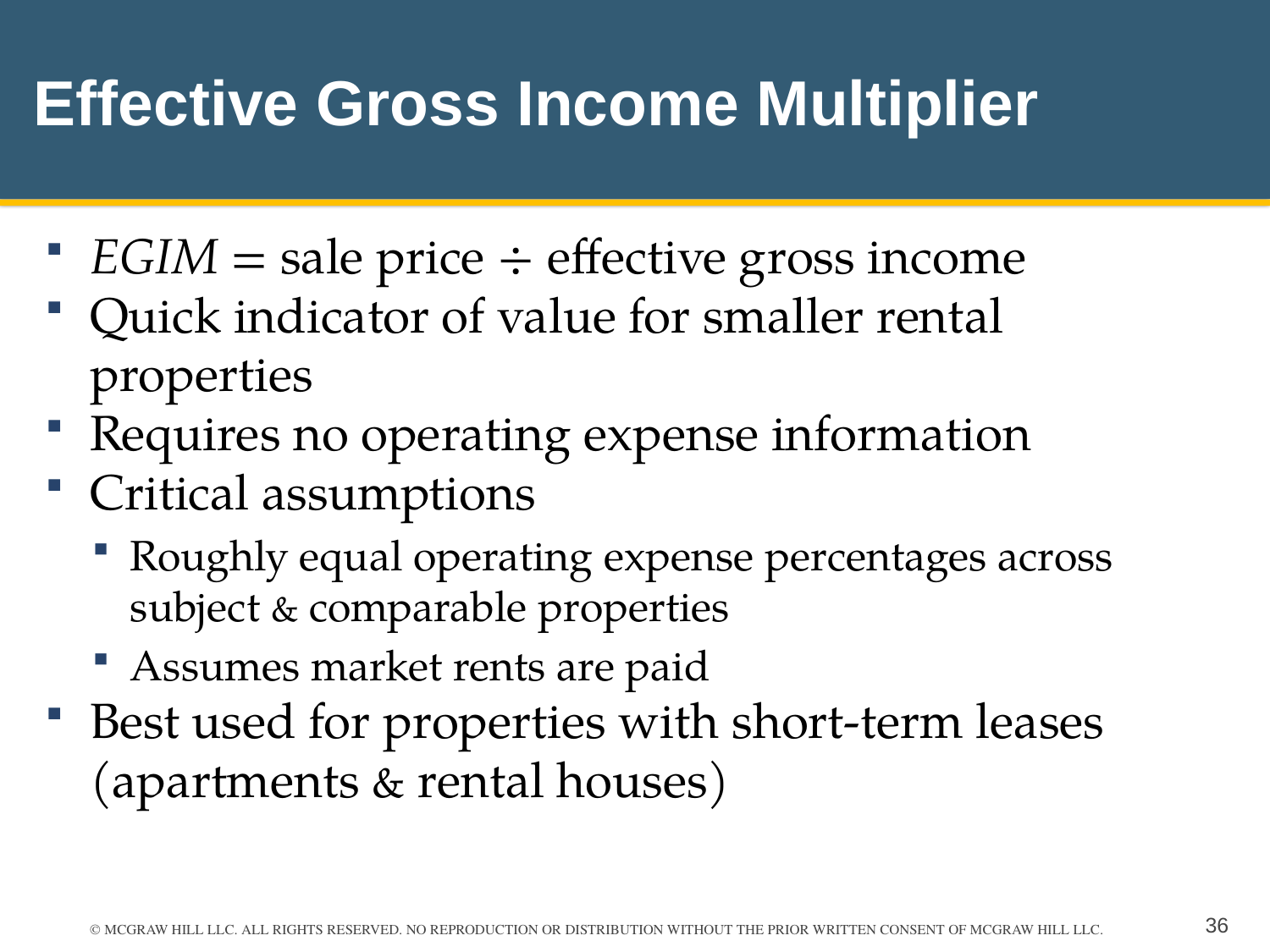

# Effective Gross Income Multiplier
EGIM = sale price ÷ effective gross income
Quick indicator of value for smaller rental properties
Requires no operating expense information
Critical assumptions
Roughly equal operating expense percentages across subject & comparable properties
Assumes market rents are paid
Best used for properties with short-term leases (apartments & rental houses)
© MCGRAW HILL LLC. ALL RIGHTS RESERVED. NO REPRODUCTION OR DISTRIBUTION WITHOUT THE PRIOR WRITTEN CONSENT OF MCGRAW HILL LLC.
36